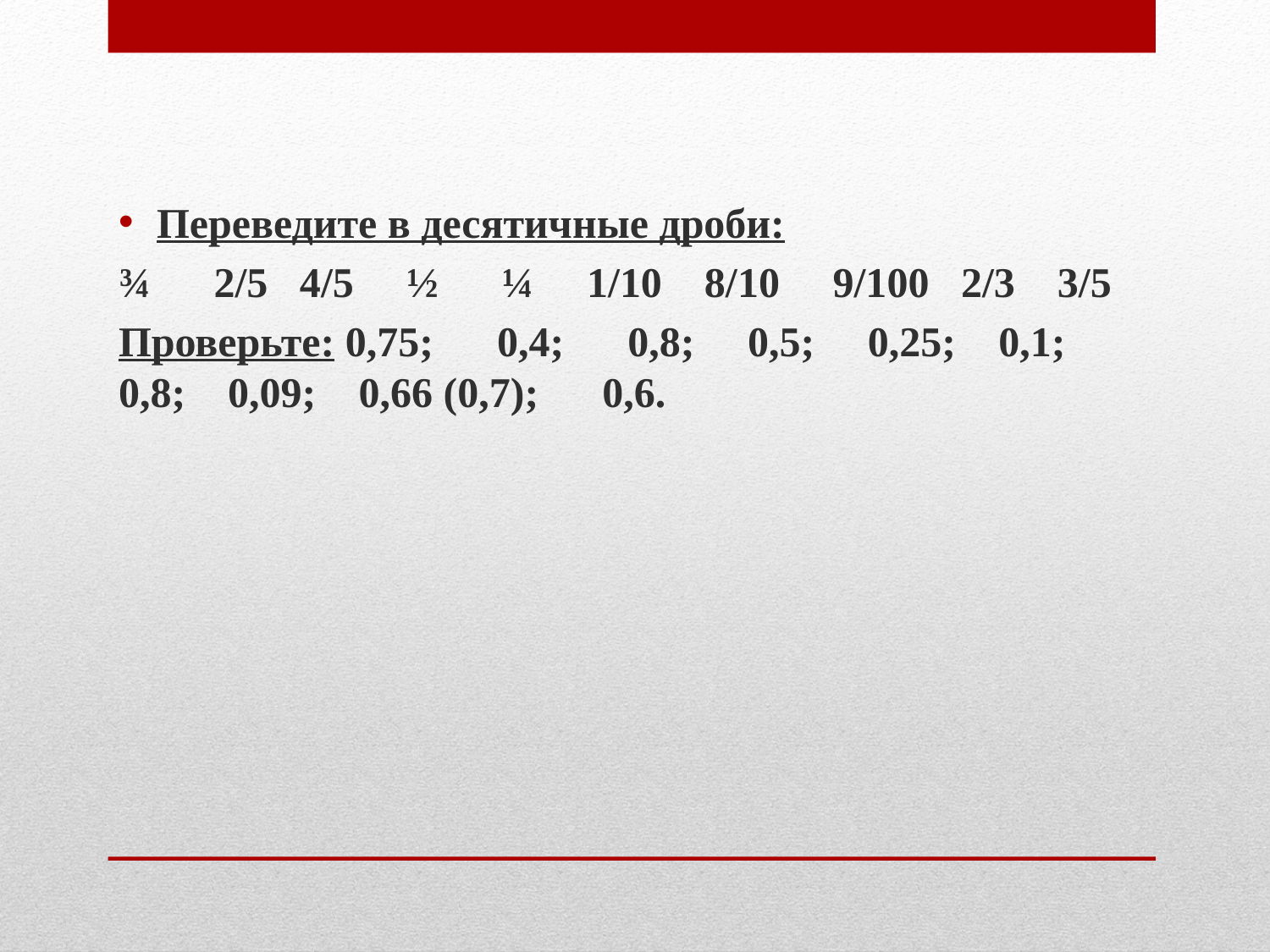

Переведите в десятичные дроби:
¾      2/5   4/5     ½      ¼     1/10    8/10     9/100   2/3    3/5
Проверьте: 0,75;      0,4;      0,8;     0,5;     0,25;    0,1;    0,8;    0,09;    0,66 (0,7);      0,6.

#